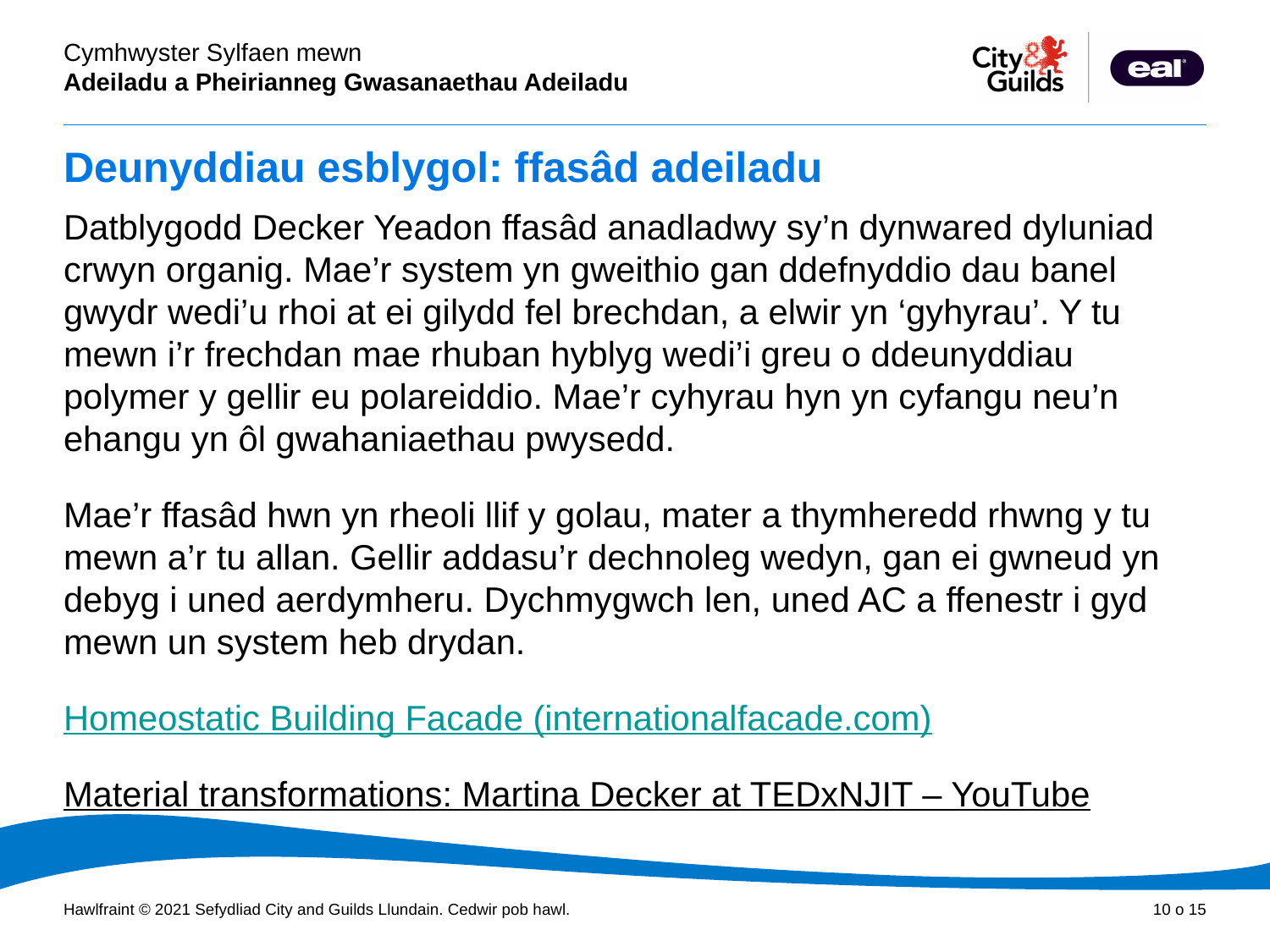

# Deunyddiau esblygol: ffasâd adeiladu
Datblygodd Decker Yeadon ffasâd anadladwy sy’n dynwared dyluniad crwyn organig. Mae’r system yn gweithio gan ddefnyddio dau banel gwydr wedi’u rhoi at ei gilydd fel brechdan, a elwir yn ‘gyhyrau’. Y tu mewn i’r frechdan mae rhuban hyblyg wedi’i greu o ddeunyddiau polymer y gellir eu polareiddio. Mae’r cyhyrau hyn yn cyfangu neu’n ehangu yn ôl gwahaniaethau pwysedd.

Mae’r ffasâd hwn yn rheoli llif y golau, mater a thymheredd rhwng y tu mewn a’r tu allan. Gellir addasu’r dechnoleg wedyn, gan ei gwneud yn debyg i uned aerdymheru. Dychmygwch len, uned AC a ffenestr i gyd mewn un system heb drydan.

Homeostatic Building Facade (internationalfacade.com)

Material transformations: Martina Decker at TEDxNJIT – YouTube